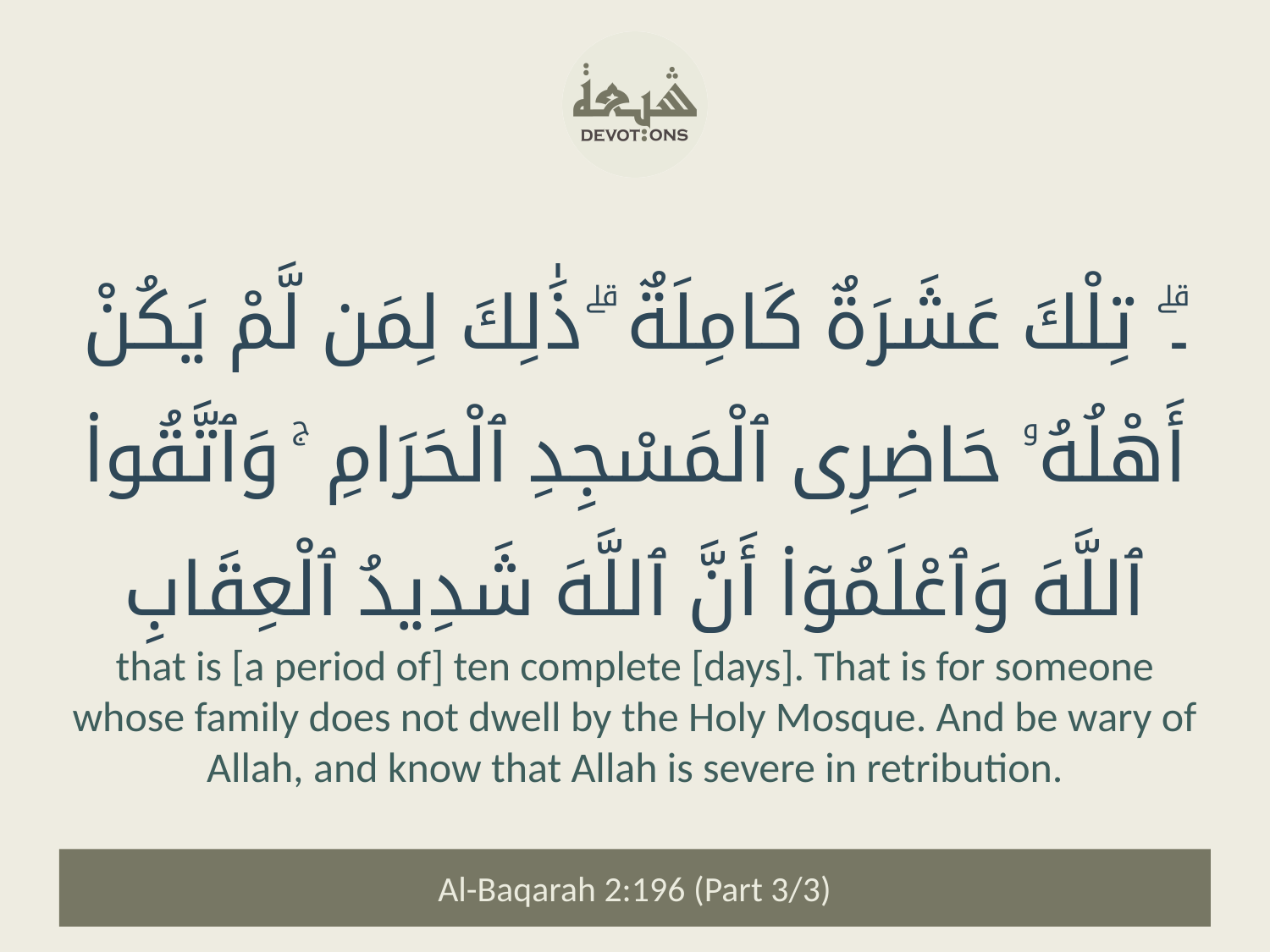

۔ۗ  تِلْكَ عَشَرَةٌ كَامِلَةٌ ۗ ذَٰلِكَ لِمَن لَّمْ يَكُنْ أَهْلُهُۥ حَاضِرِى ٱلْمَسْجِدِ ٱلْحَرَامِ ۚ وَٱتَّقُوا۟ ٱللَّهَ وَٱعْلَمُوٓا۟ أَنَّ ٱللَّهَ شَدِيدُ ٱلْعِقَابِ
that is [a period of] ten complete [days]. That is for someone whose family does not dwell by the Holy Mosque. And be wary of Allah, and know that Allah is severe in retribution.
Al-Baqarah 2:196 (Part 3/3)